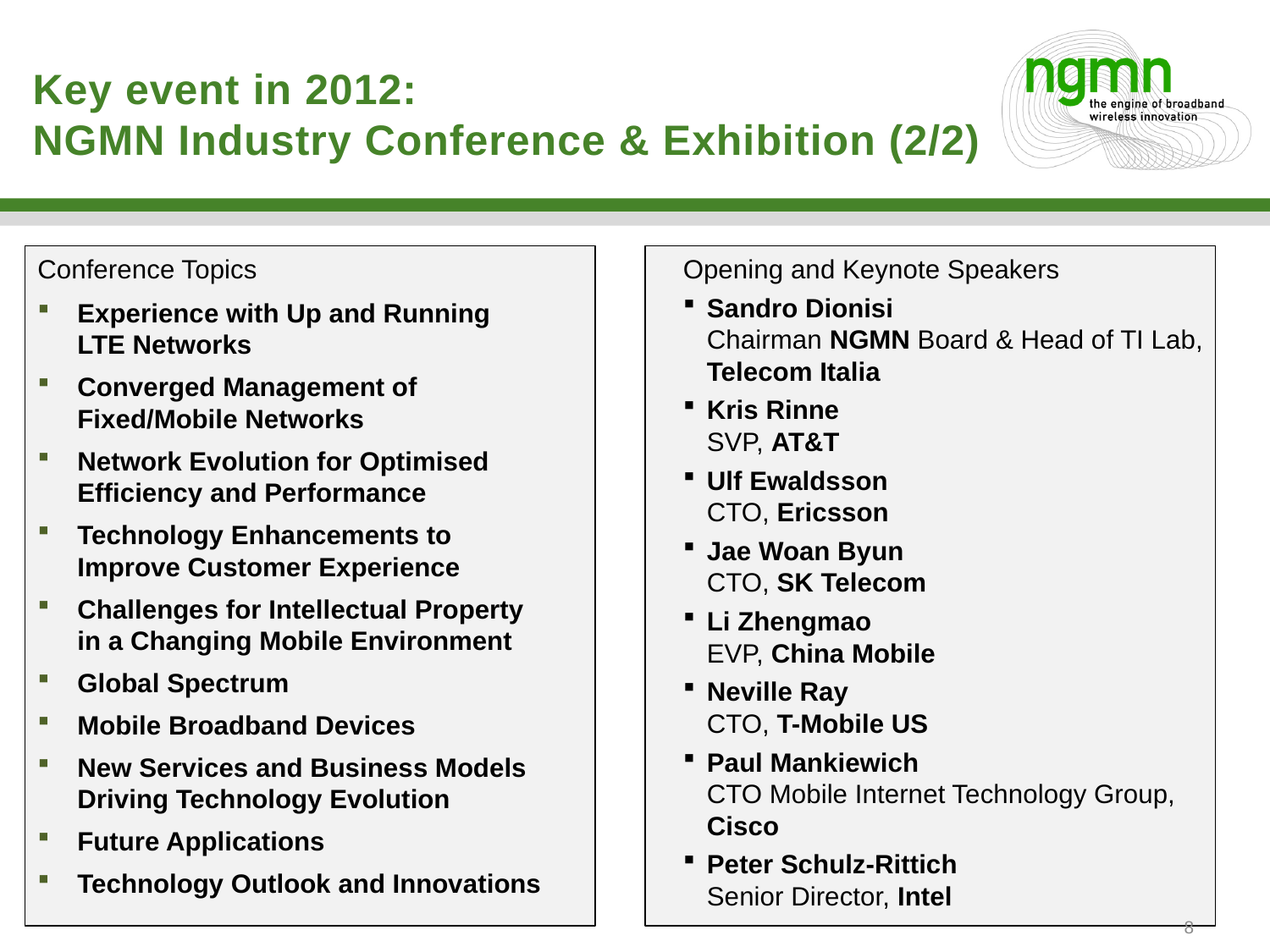

# Key event in 2012: NGMN Industry Conference & Exhibition (2/2)

Conference Topics
Experience with Up and Running LTE Networks
Converged Management of Fixed/Mobile Networks
Network Evolution for Optimised Efficiency and Performance
Technology Enhancements to Improve Customer Experience
Challenges for Intellectual Property in a Changing Mobile Environment
Global Spectrum
Mobile Broadband Devices
New Services and Business Models Driving Technology Evolution
Future Applications
Technology Outlook and Innovations

Opening and Keynote Speakers
Sandro Dionisi
Chairman NGMN Board & Head of TI Lab, Telecom Italia
Kris Rinne
SVP, AT&T
Ulf Ewaldsson
CTO, Ericsson
Jae Woan Byun
CTO, SK Telecom
Li Zhengmao
EVP, China Mobile
Neville Ray
CTO, T-Mobile US
Paul Mankiewich
CTO Mobile Internet Technology Group, Cisco
Peter Schulz-Rittich
Senior Director, Intel
8